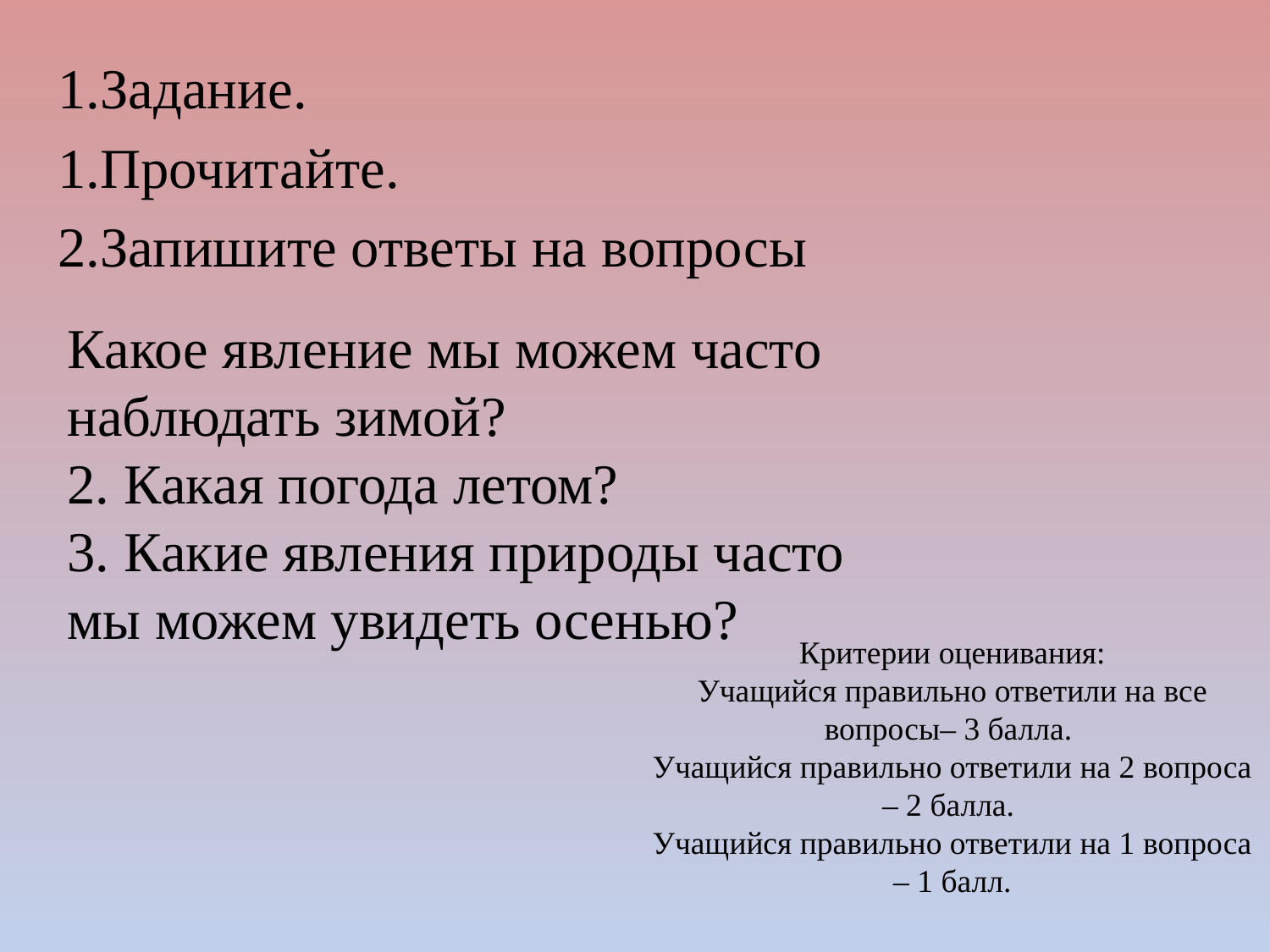

#
1.Задание.
1.Прочитайте.
2.Запишите ответы на вопросы
Какое явление мы можем часто наблюдать зимой?
2. Какая погода летом?
3. Какие явления природы часто мы можем увидеть осенью?
Критерии оценивания:
Учащийся правильно ответили на все вопросы– 3 балла.
Учащийся правильно ответили на 2 вопроса – 2 балла.
Учащийся правильно ответили на 1 вопроса – 1 балл.